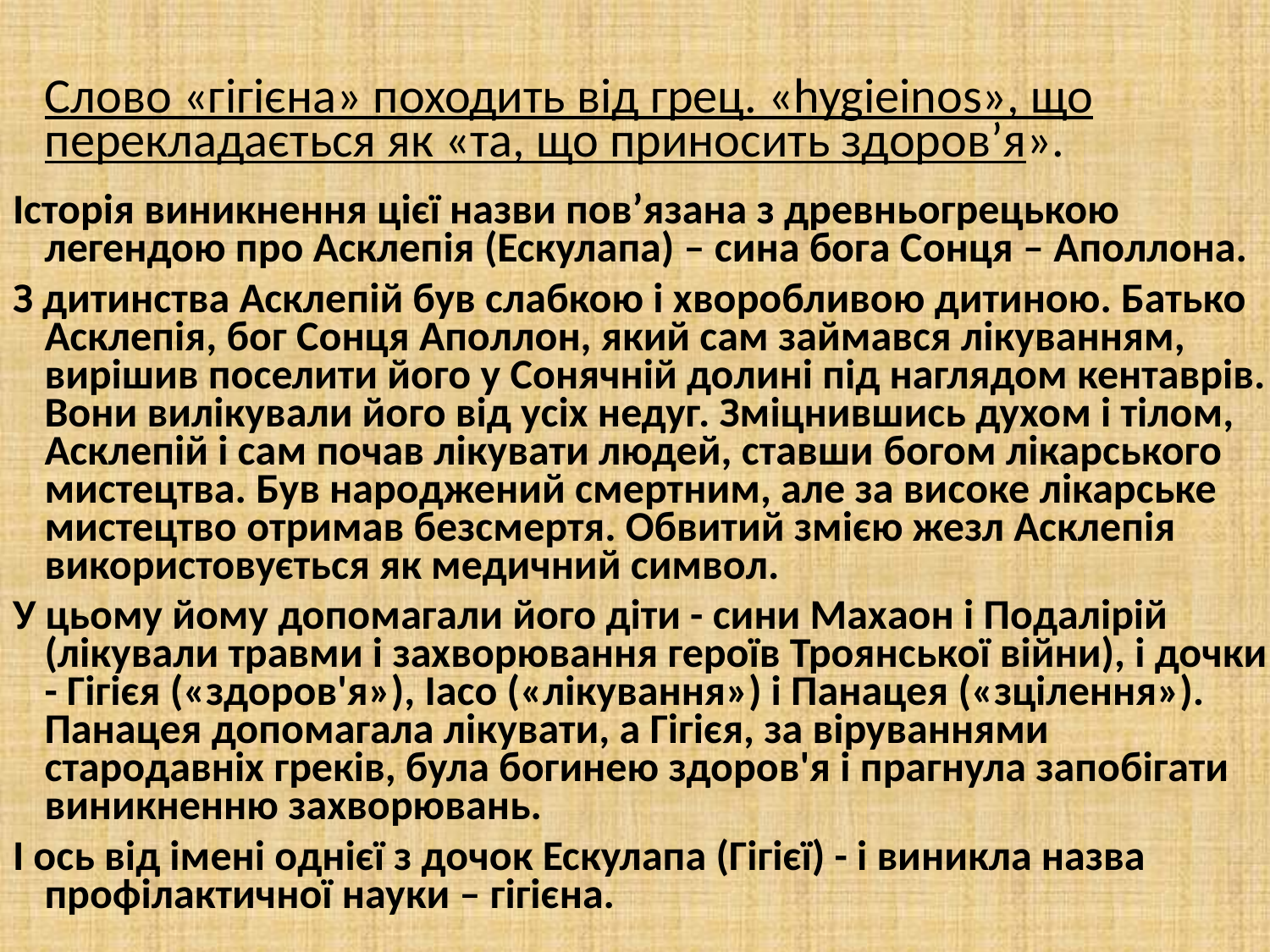

Слово «гігієна» походить від грец. «hygieinos», що перекладається як «та, що приносить здоров’я».
Історія виникнення цієї назви пов’язана з древньогрецькою легендою про Асклепія (Ескулапа) – сина бога Cонця – Аполлона.
З дитинства Асклепій був слабкою і хворобливою дитиною. Батько Асклепія, бог Сонця Аполлон, який сам займався лікуванням, вирішив поселити його у Сонячній долині під наглядом кентаврів. Вони вилікували його від усіх недуг. Зміцнившись духом і тілом, Асклепій і сам почав лікувати людей, ставши богом лікарського мистецтва. Був народжений смертним, але за високе лікарське мистецтво отримав безсмертя. Обвитий змією жезл Асклепія використовується як медичний символ.
У цьому йому допомагали його діти - сини Махаон і Подалірій (лікували травми і захворювання героїв Троянської війни), і дочки - Гігієя («здоров'я»), Іасо («лікування») і Панацея («зцілення»). Панацея допомагала лікувати, а Гігієя, за віруваннями стародавніх греків, була богинею здоров'я і прагнула запобігати виникненню захворювань.
І ось від імені однієї з дочок Ескулапа (Гігієї) - і виникла назва профілактичної науки – гігієна.